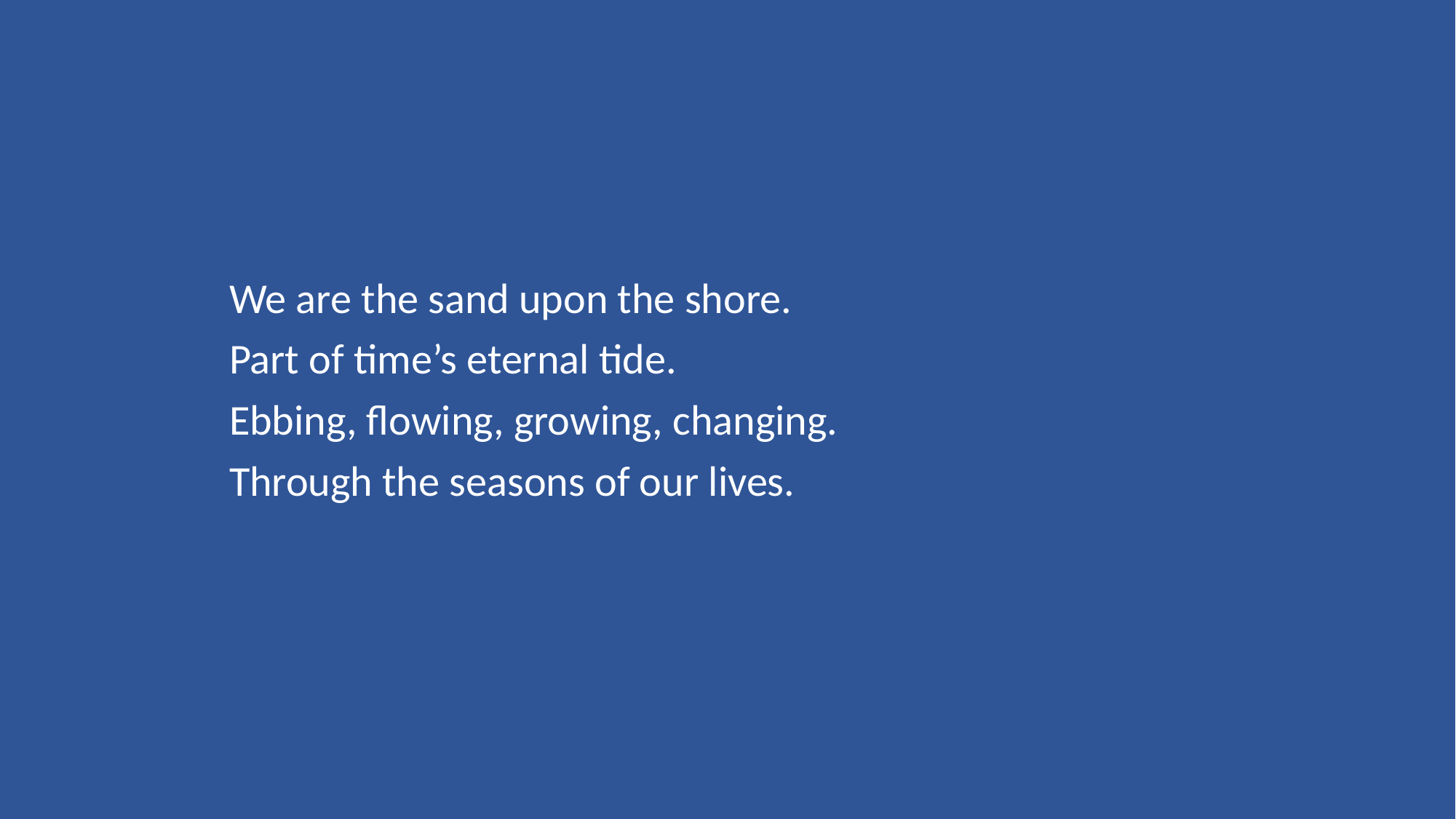

We are the sand upon the shore.
Part of time’s eternal tide.
Ebbing, flowing, growing, changing.
Through the seasons of our lives.